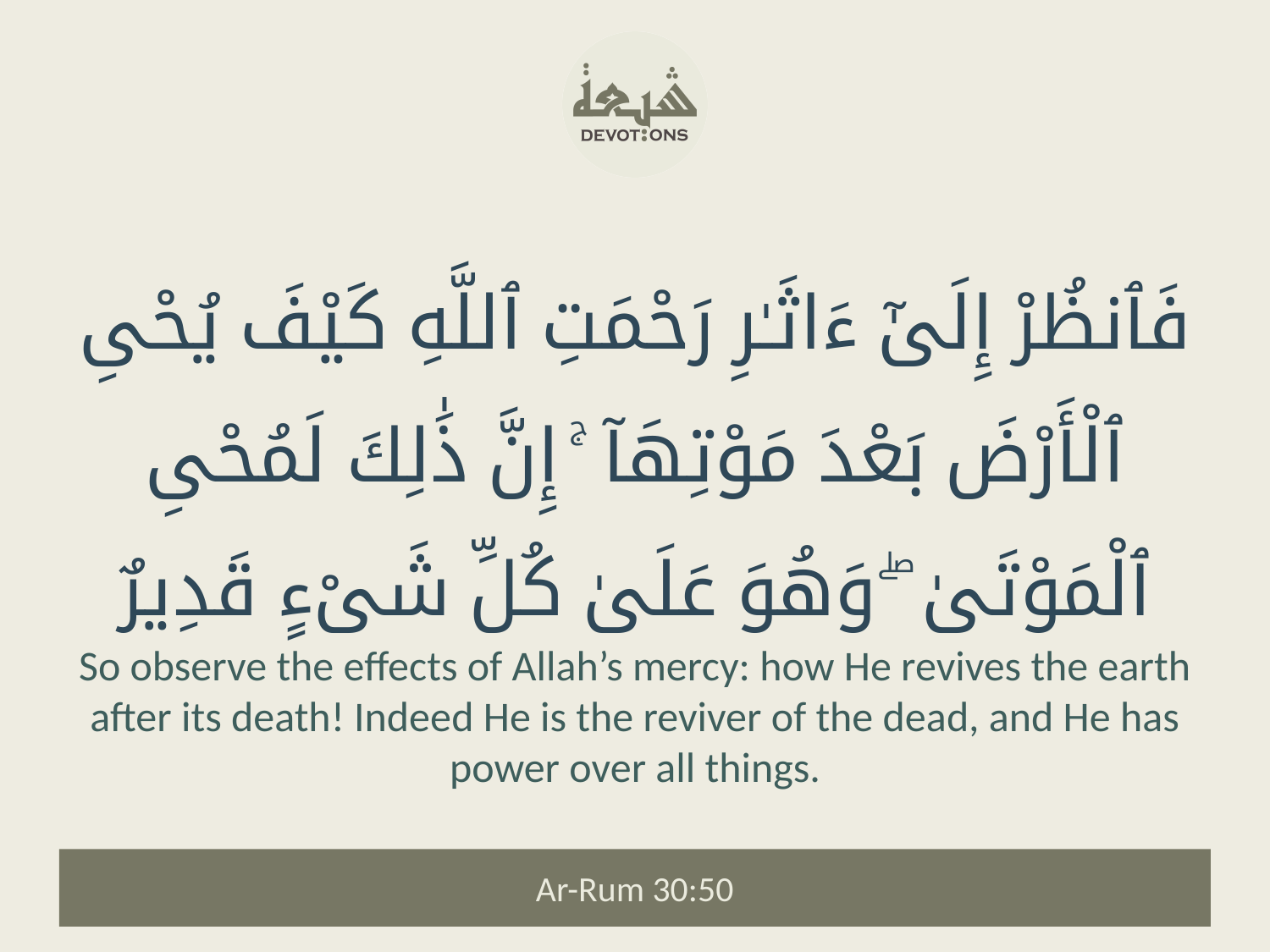

فَٱنظُرْ إِلَىٰٓ ءَاثَـٰرِ رَحْمَتِ ٱللَّهِ كَيْفَ يُحْىِ ٱلْأَرْضَ بَعْدَ مَوْتِهَآ ۚ إِنَّ ذَٰلِكَ لَمُحْىِ ٱلْمَوْتَىٰ ۖ وَهُوَ عَلَىٰ كُلِّ شَىْءٍ قَدِيرٌ
So observe the effects of Allah’s mercy: how He revives the earth after its death! Indeed He is the reviver of the dead, and He has power over all things.
Ar-Rum 30:50